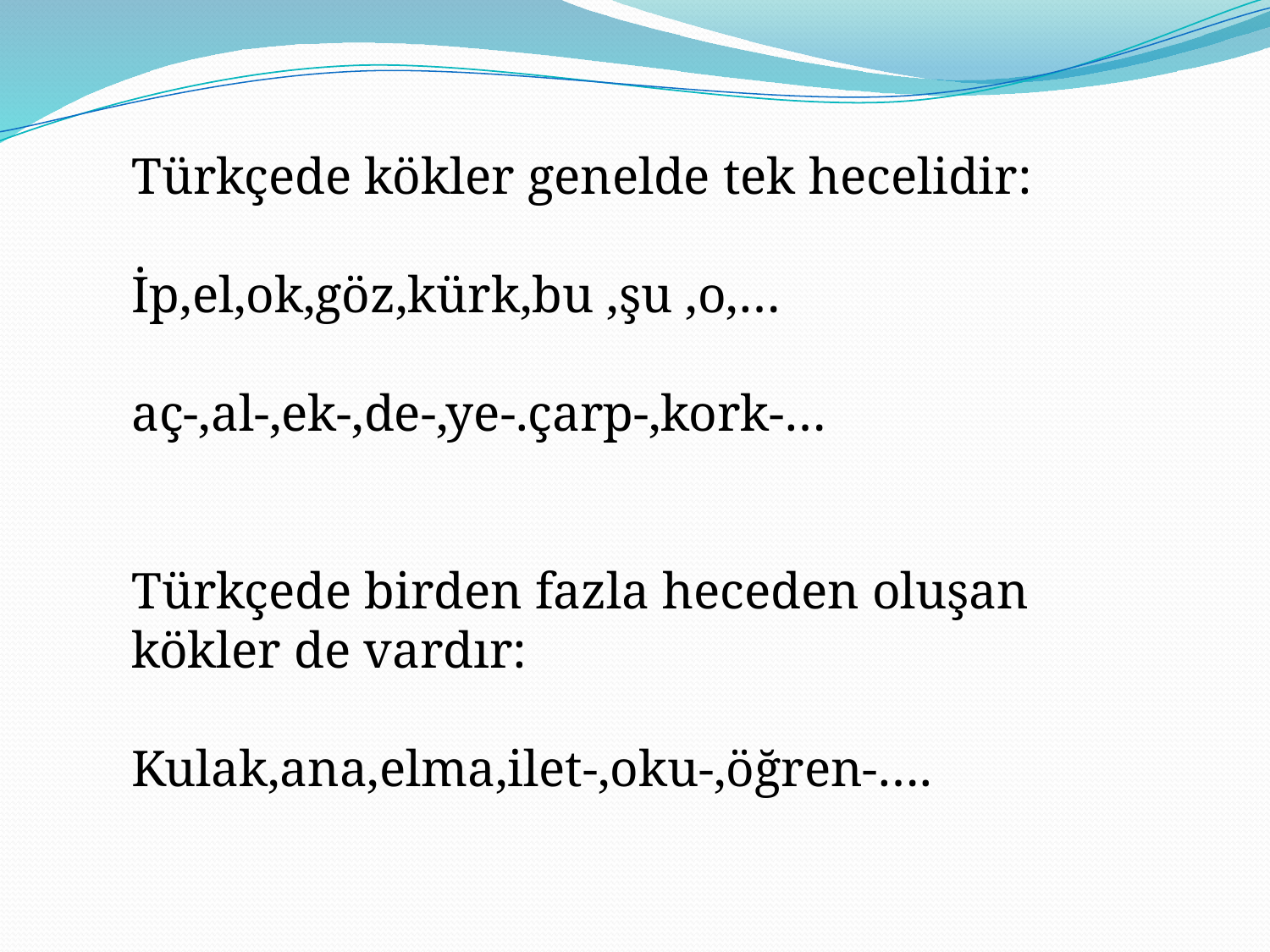

Türkçede kökler genelde tek hecelidir:

İp,el,ok,göz,kürk,bu ,şu ,o,…

aç-,al-,ek-,de-,ye-.çarp-,kork-…

Türkçede birden fazla heceden oluşan kökler de vardır:

Kulak,ana,elma,ilet-,oku-,öğren-….